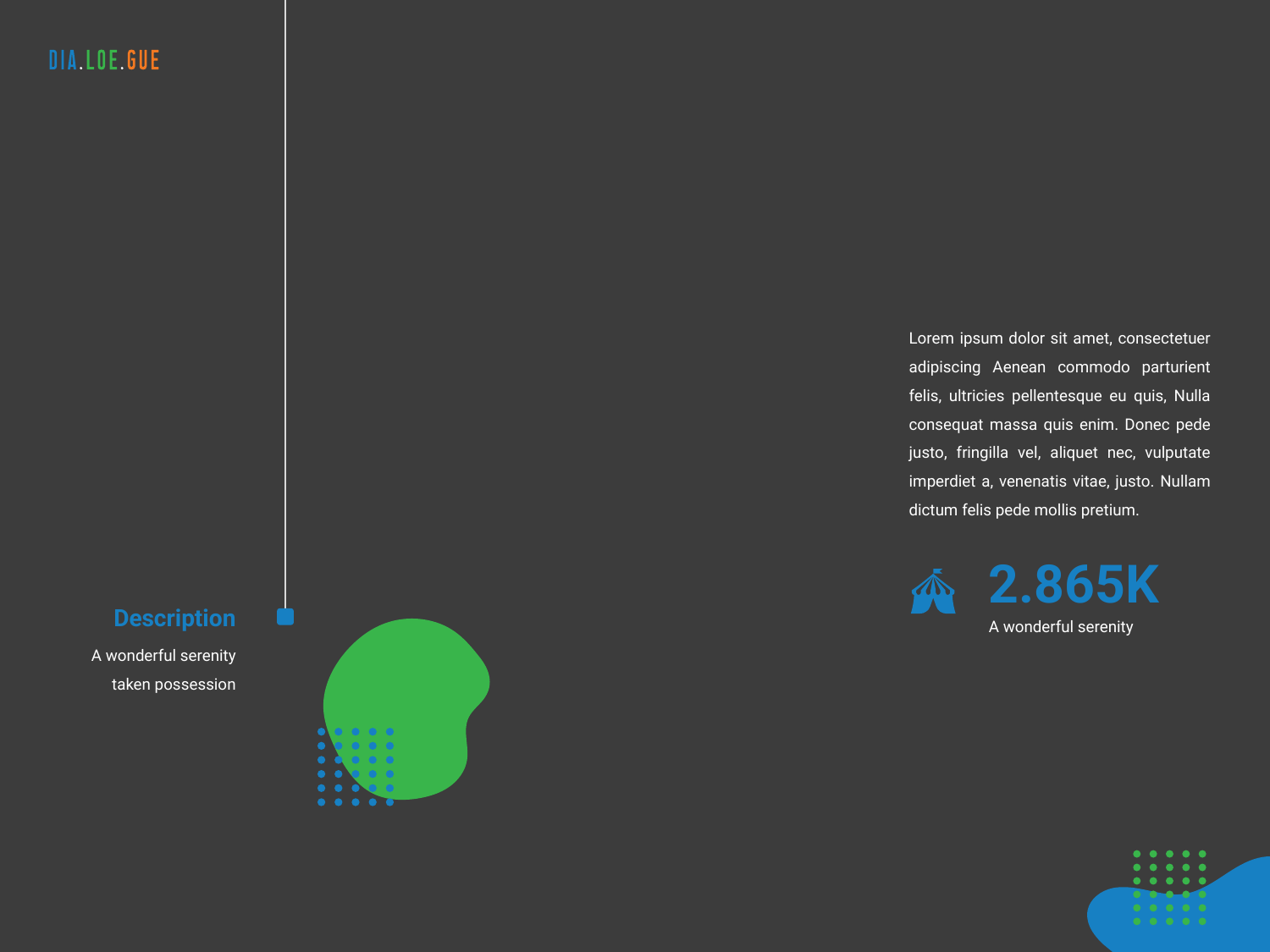

Lorem ipsum dolor sit amet, consectetuer adipiscing Aenean commodo parturient felis, ultricies pellentesque eu quis, Nulla consequat massa quis enim. Donec pede justo, fringilla vel, aliquet nec, vulputate imperdiet a, venenatis vitae, justo. Nullam dictum felis pede mollis pretium.

2.865K

Description
A wonderful serenity

A wonderful serenity taken possession